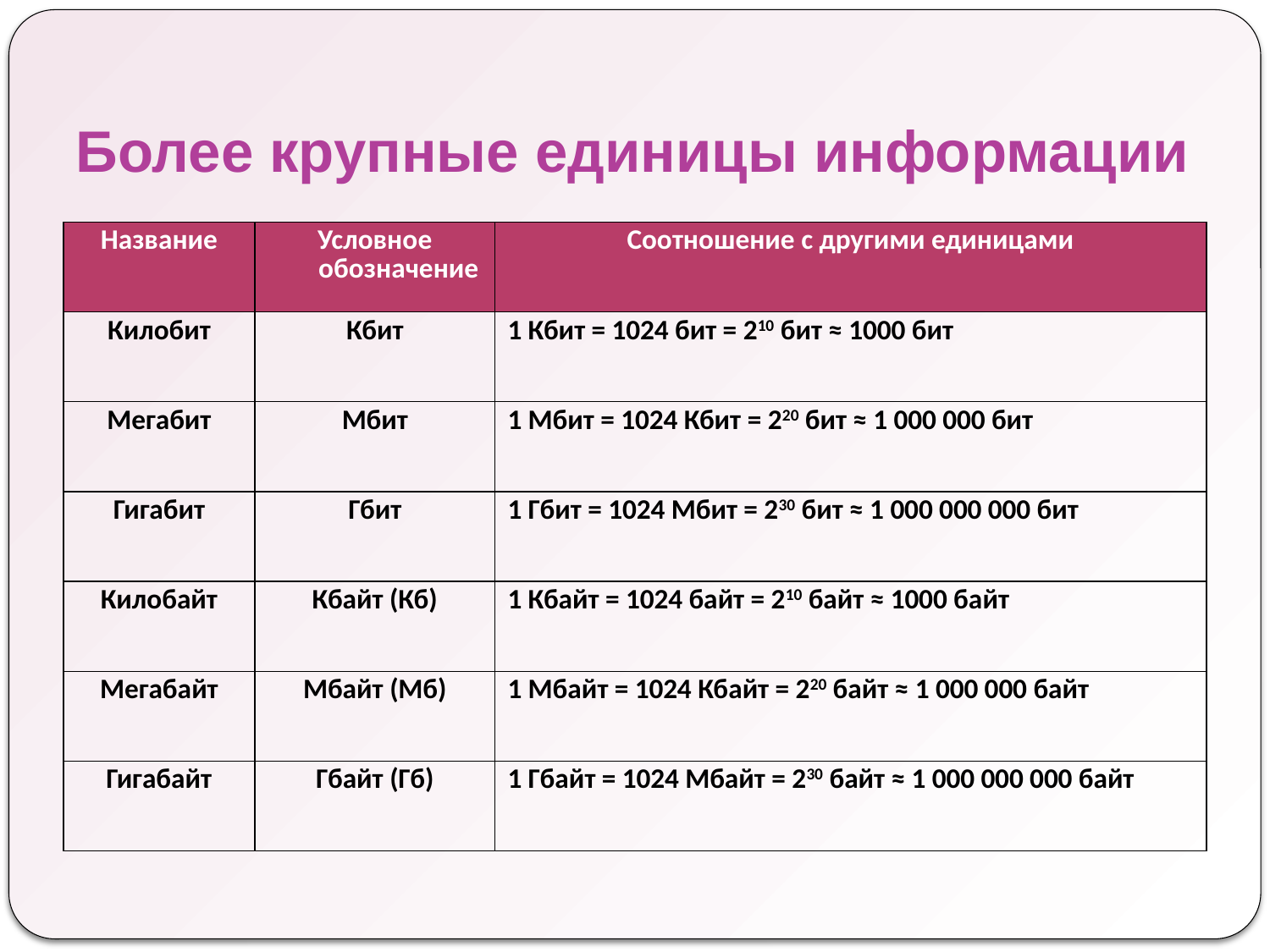

# Более крупные единицы информации
| Название | Условное обозначение | Соотношение с другими единицами |
| --- | --- | --- |
| Килобит | Кбит | 1 Кбит = 1024 бит = 210 бит ≈ 1000 бит |
| Мегабит | Мбит | 1 Мбит = 1024 Кбит = 220 бит ≈ 1 000 000 бит |
| Гигабит | Гбит | 1 Гбит = 1024 Мбит = 230 бит ≈ 1 000 000 000 бит |
| Килобайт | Кбайт (Кб) | 1 Кбайт = 1024 байт = 210 байт ≈ 1000 байт |
| Мегабайт | Мбайт (Мб) | 1 Мбайт = 1024 Кбайт = 220 байт ≈ 1 000 000 байт |
| Гигабайт | Гбайт (Гб) | 1 Гбайт = 1024 Мбайт = 230 байт ≈ 1 000 000 000 байт |